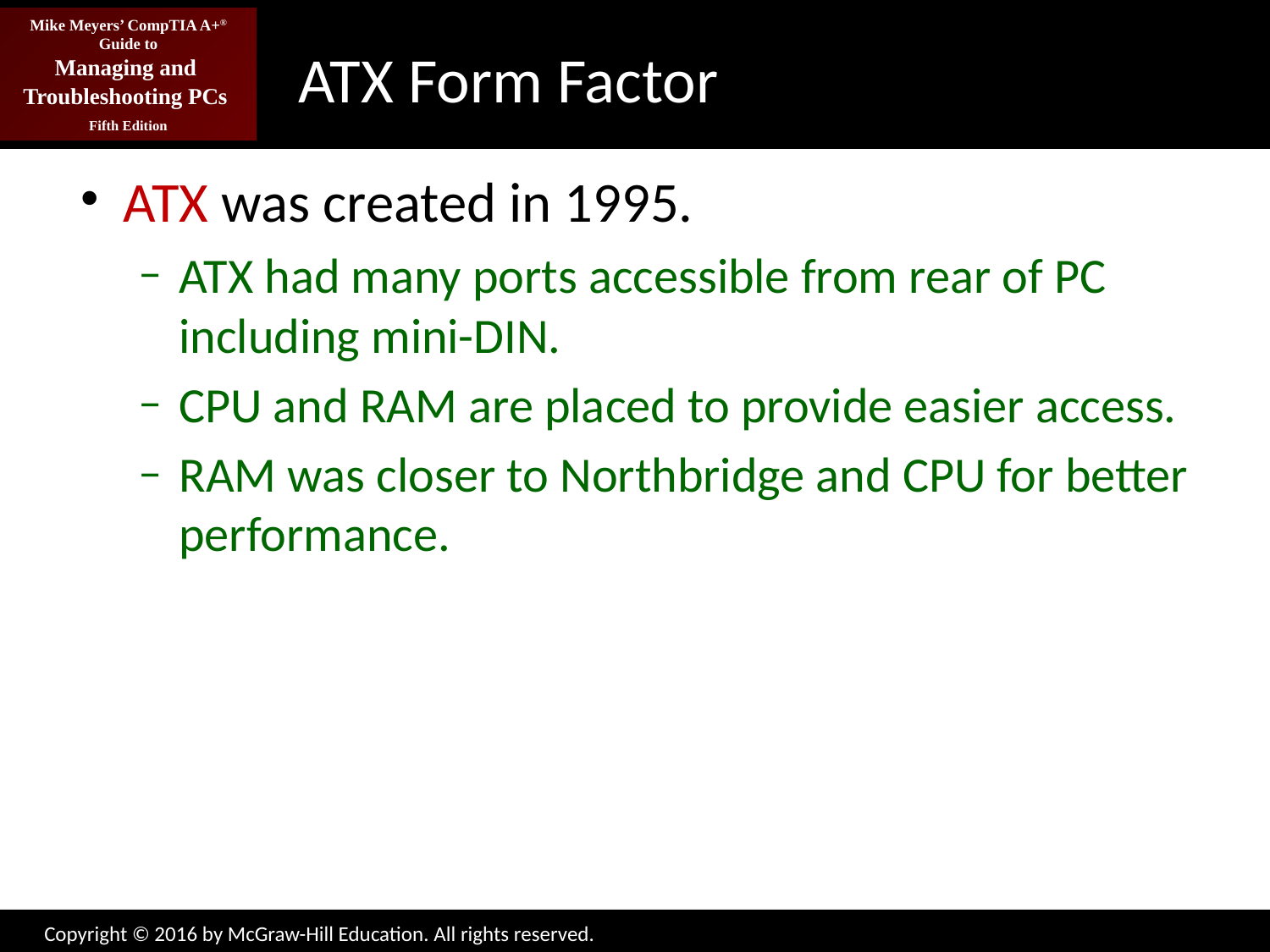

# ATX Form Factor
ATX was created in 1995.
ATX had many ports accessible from rear of PC including mini-DIN.
CPU and RAM are placed to provide easier access.
RAM was closer to Northbridge and CPU for better performance.